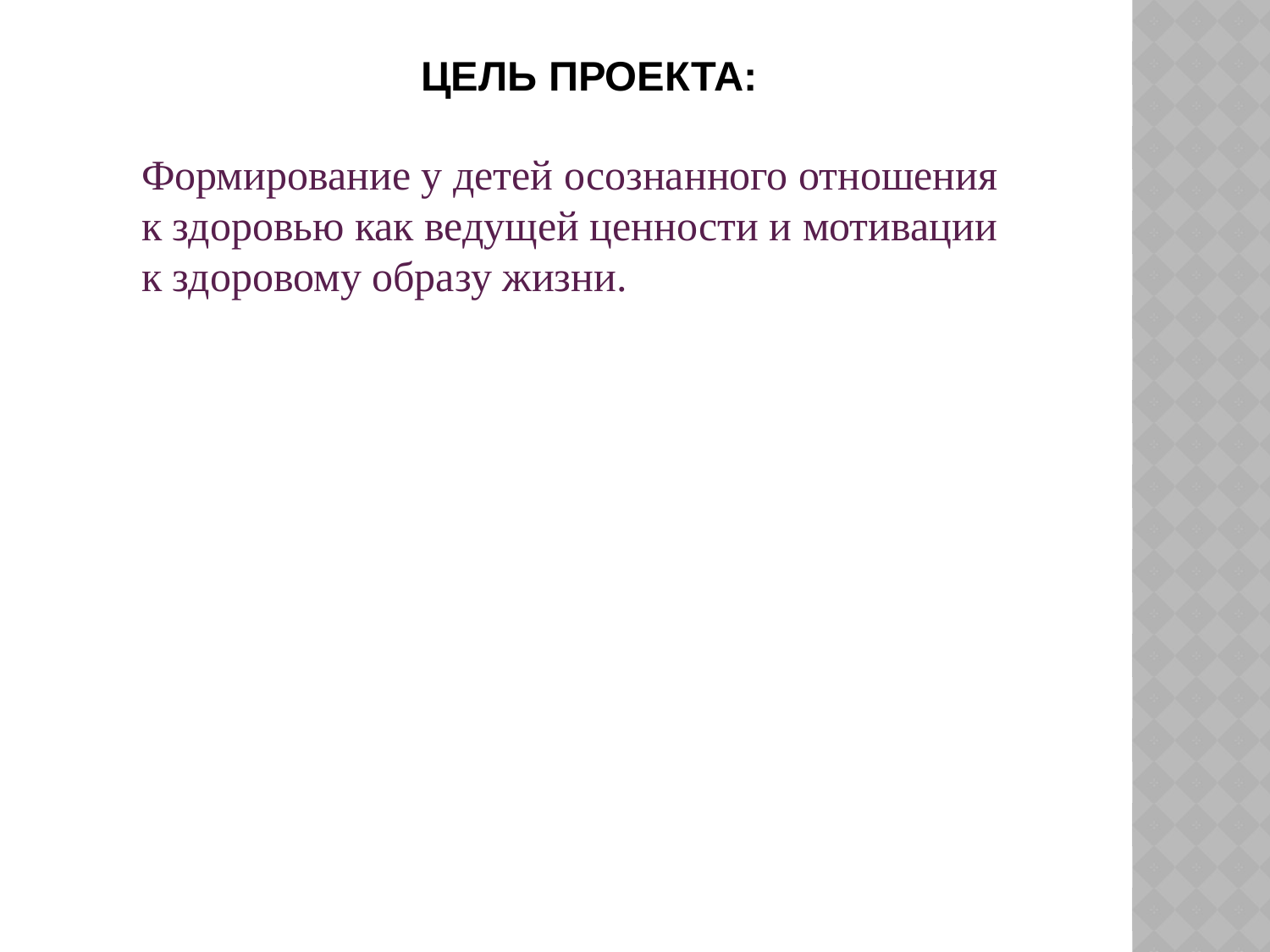

# Цель проекта:
Формирование у детей осознанного отношения к здоровью как ведущей ценности и мотивации к здоровому образу жизни.